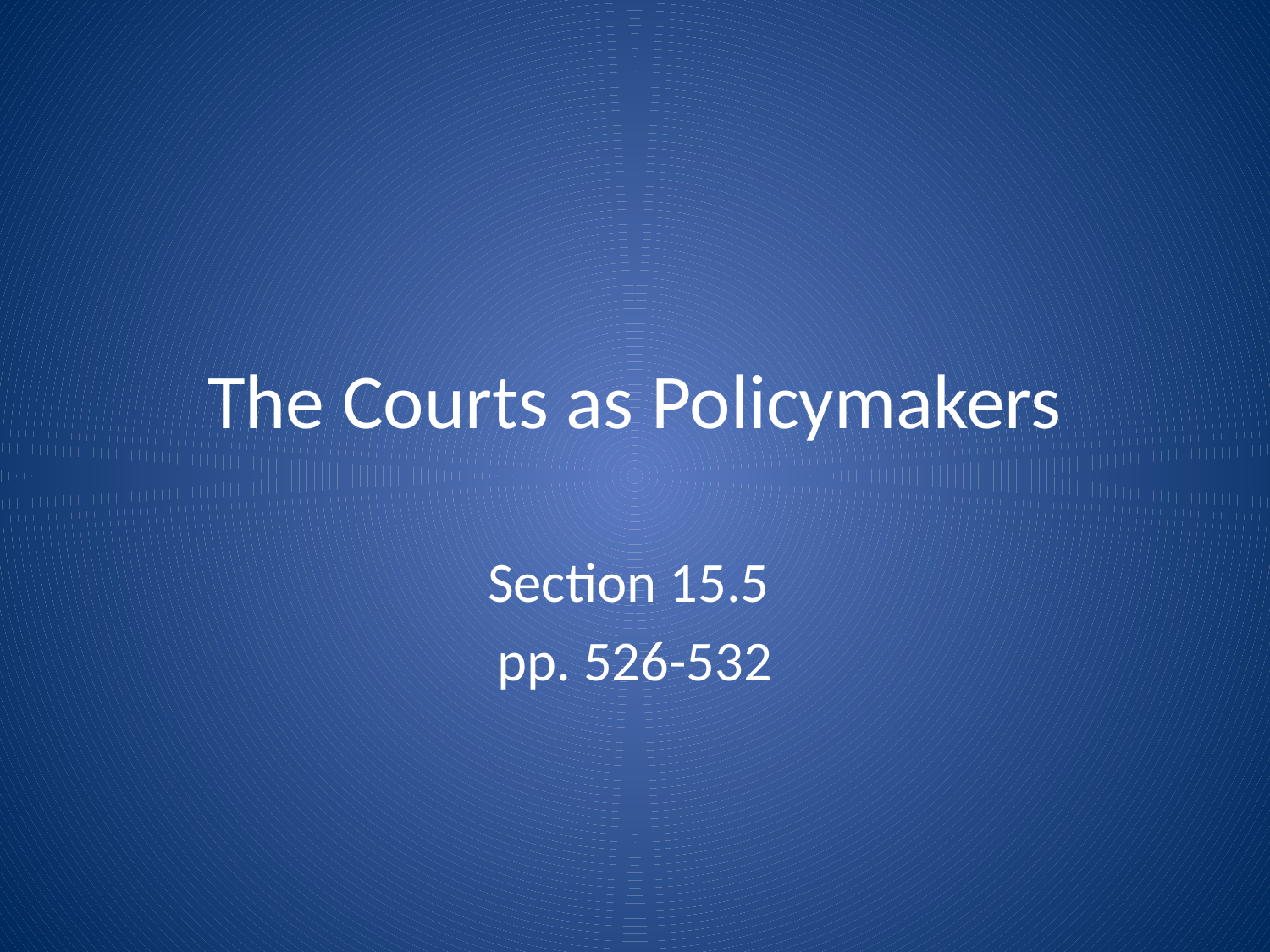

# The Courts as Policymakers
Section 15.5
pp. 526-532